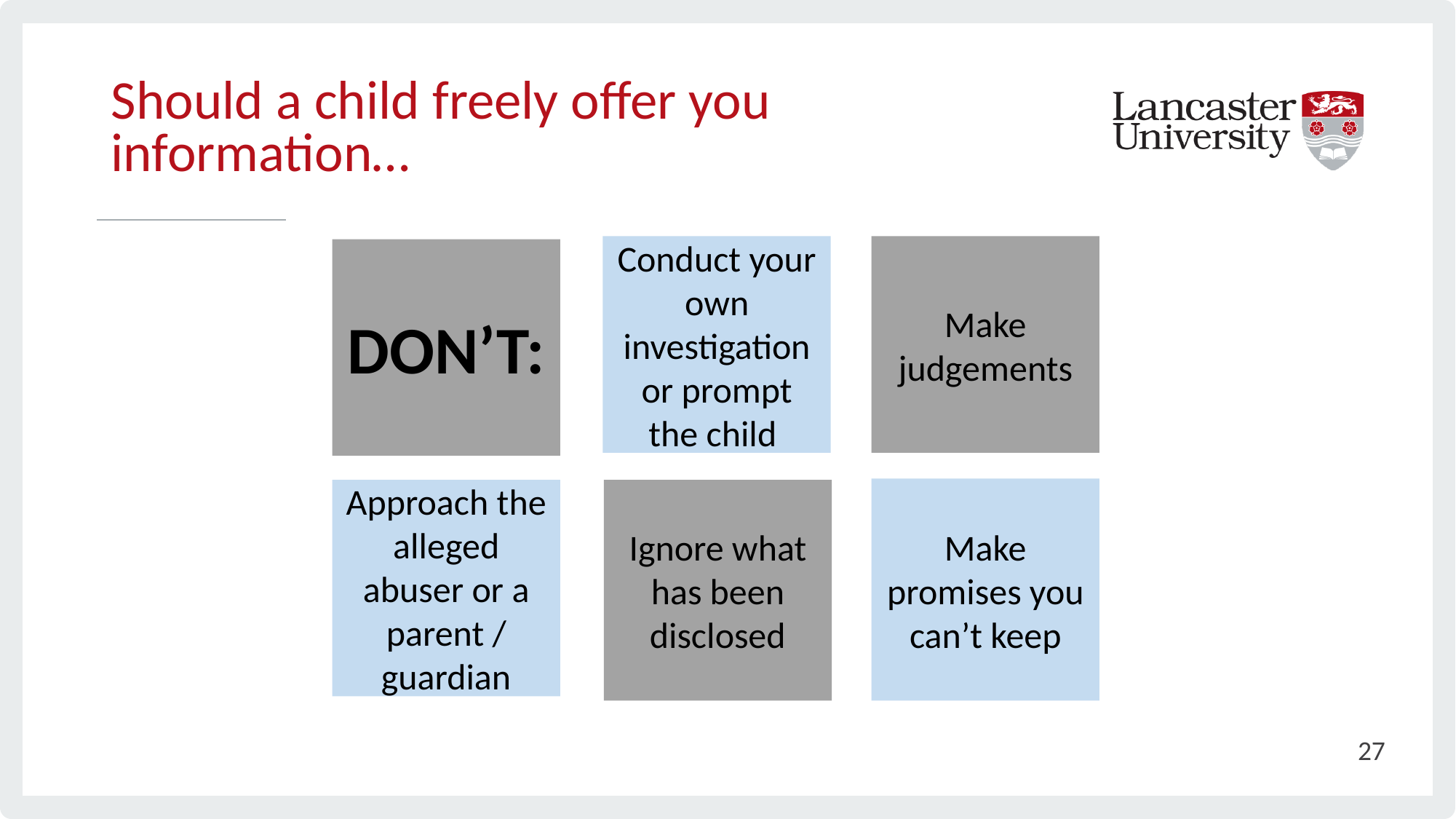

# Should a child freely offer you information…
Conduct your own investigation or prompt the child
Make judgements
DON’T:
Make promises you can’t keep
Approach the alleged abuser or a parent / guardian
Ignore what has been disclosed
27